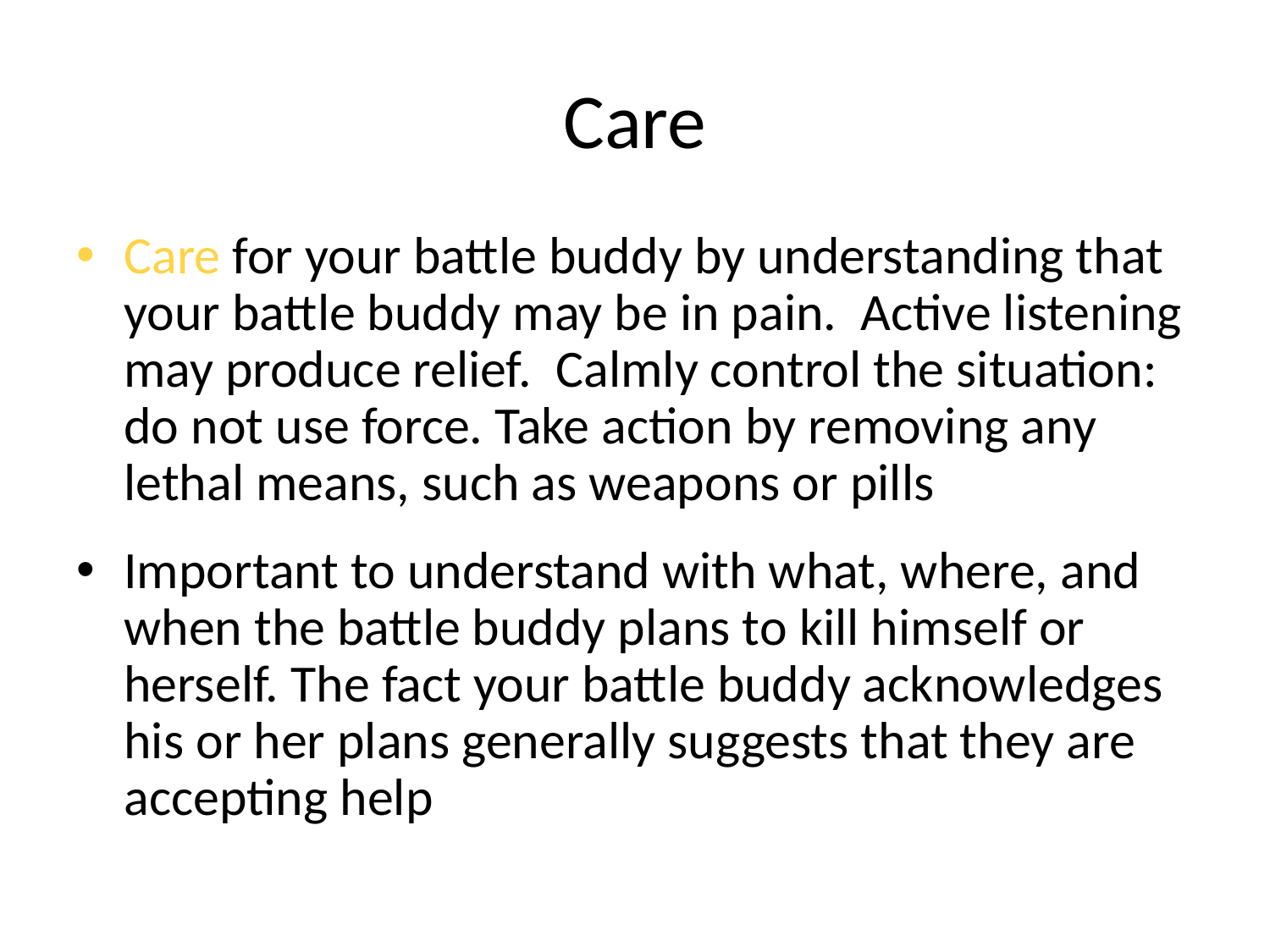

# Care
Care for your battle buddy by understanding that your battle buddy may be in pain.  Active listening may produce relief.  Calmly control the situation:  do not use force. Take action by removing any lethal means, such as weapons or pills
Important to understand with what, where, and when the battle buddy plans to kill himself or herself. The fact your battle buddy acknowledges his or her plans generally suggests that they are accepting help